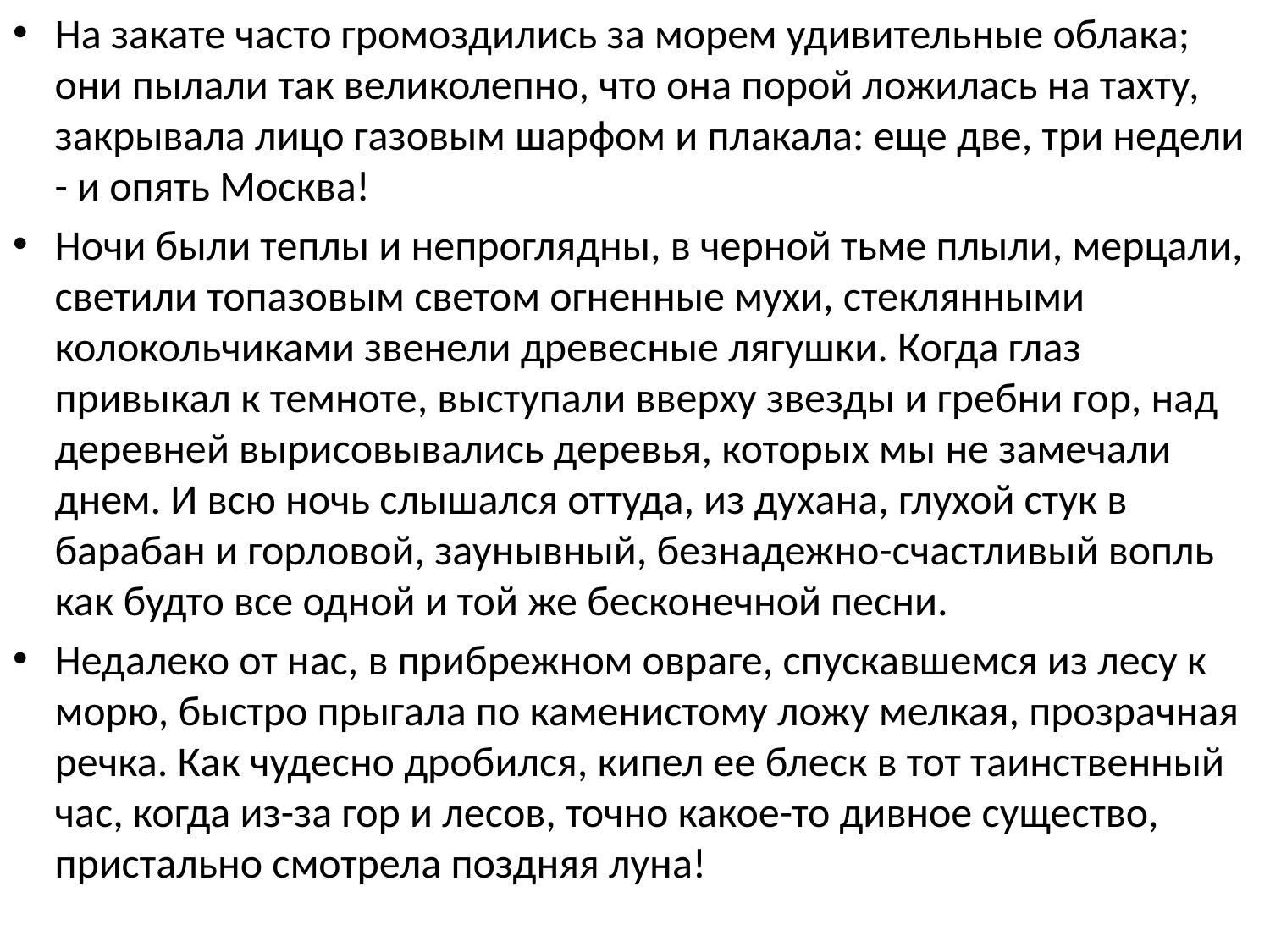

На закате часто громоздились за морем удивительные облака; они пылали так великолепно, что она порой ложилась на тахту, закрывала лицо газовым шарфом и плакала: еще две, три недели - и опять Москва!
Ночи были теплы и непроглядны, в черной тьме плыли, мерцали, светили топазовым светом огненные мухи, стеклянными колокольчиками звенели древесные лягушки. Когда глаз привыкал к темноте, выступали вверху звезды и гребни гор, над деревней вырисовывались деревья, которых мы не замечали днем. И всю ночь слышался оттуда, из духана, глухой стук в барабан и горловой, заунывный, безнадежно-счастливый вопль как будто все одной и той же бесконечной песни.
Недалеко от нас, в прибрежном овраге, спускавшемся из лесу к морю, быстро прыгала по каменистому ложу мелкая, прозрачная речка. Как чудесно дробился, кипел ее блеск в тот таинственный час, когда из-за гор и лесов, точно какое-то дивное существо, пристально смотрела поздняя луна!
#